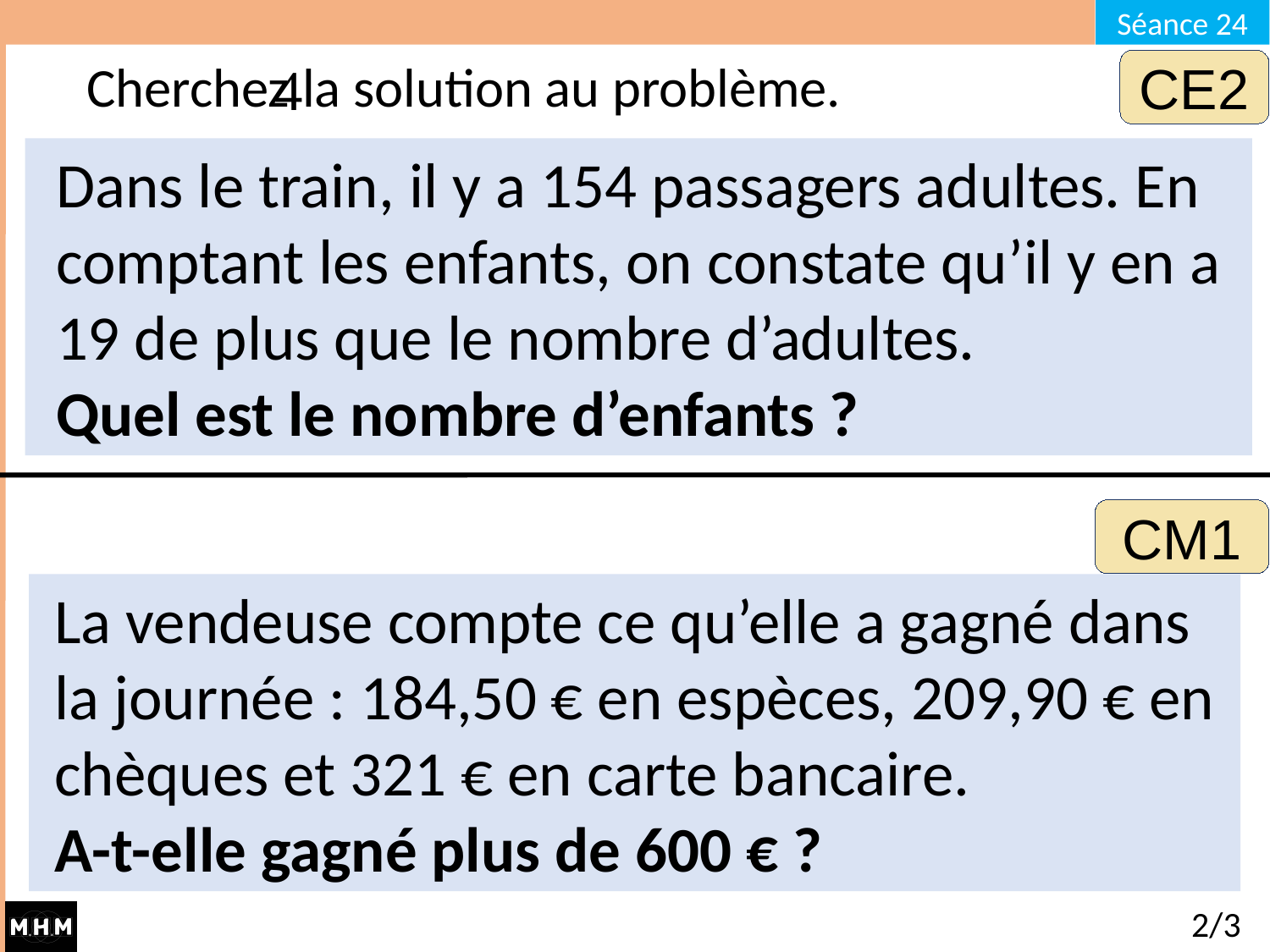

# Cherchez la solution au problème.
CE2
Dans le train, il y a 154 passagers adultes. En comptant les enfants, on constate qu’il y en a 19 de plus que le nombre d’adultes.
Quel est le nombre d’enfants ?

CM1
La vendeuse compte ce qu’elle a gagné dans la journée : 184,50 € en espèces, 209,90 € en chèques et 321 € en carte bancaire.
A-t-elle gagné plus de 600 € ?
2/3